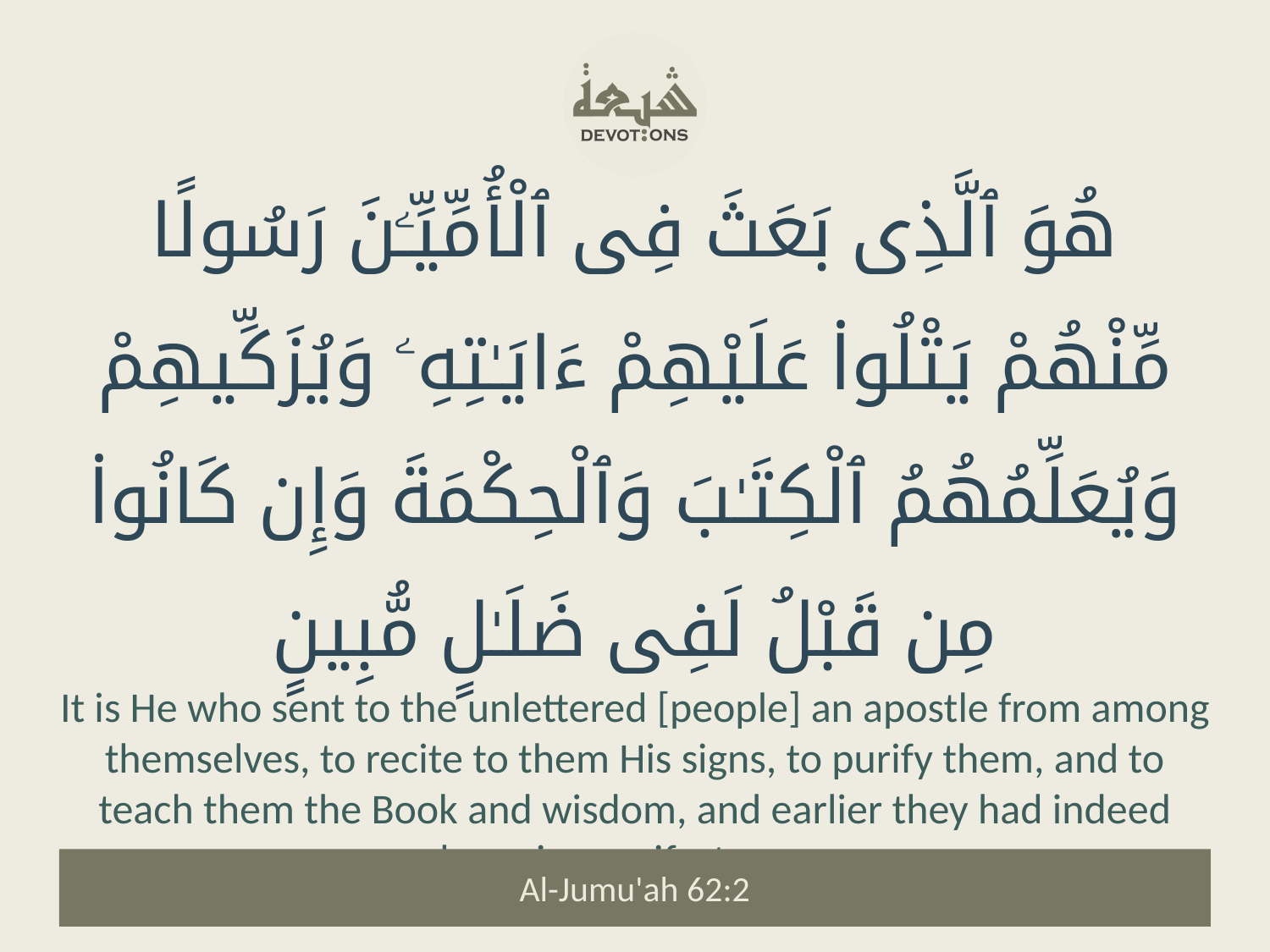

هُوَ ٱلَّذِى بَعَثَ فِى ٱلْأُمِّيِّـۧنَ رَسُولًا مِّنْهُمْ يَتْلُوا۟ عَلَيْهِمْ ءَايَـٰتِهِۦ وَيُزَكِّيهِمْ وَيُعَلِّمُهُمُ ٱلْكِتَـٰبَ وَٱلْحِكْمَةَ وَإِن كَانُوا۟ مِن قَبْلُ لَفِى ضَلَـٰلٍ مُّبِينٍ
It is He who sent to the unlettered [people] an apostle from among themselves, to recite to them His signs, to purify them, and to teach them the Book and wisdom, and earlier they had indeed been in manifest error.
Al-Jumu'ah 62:2